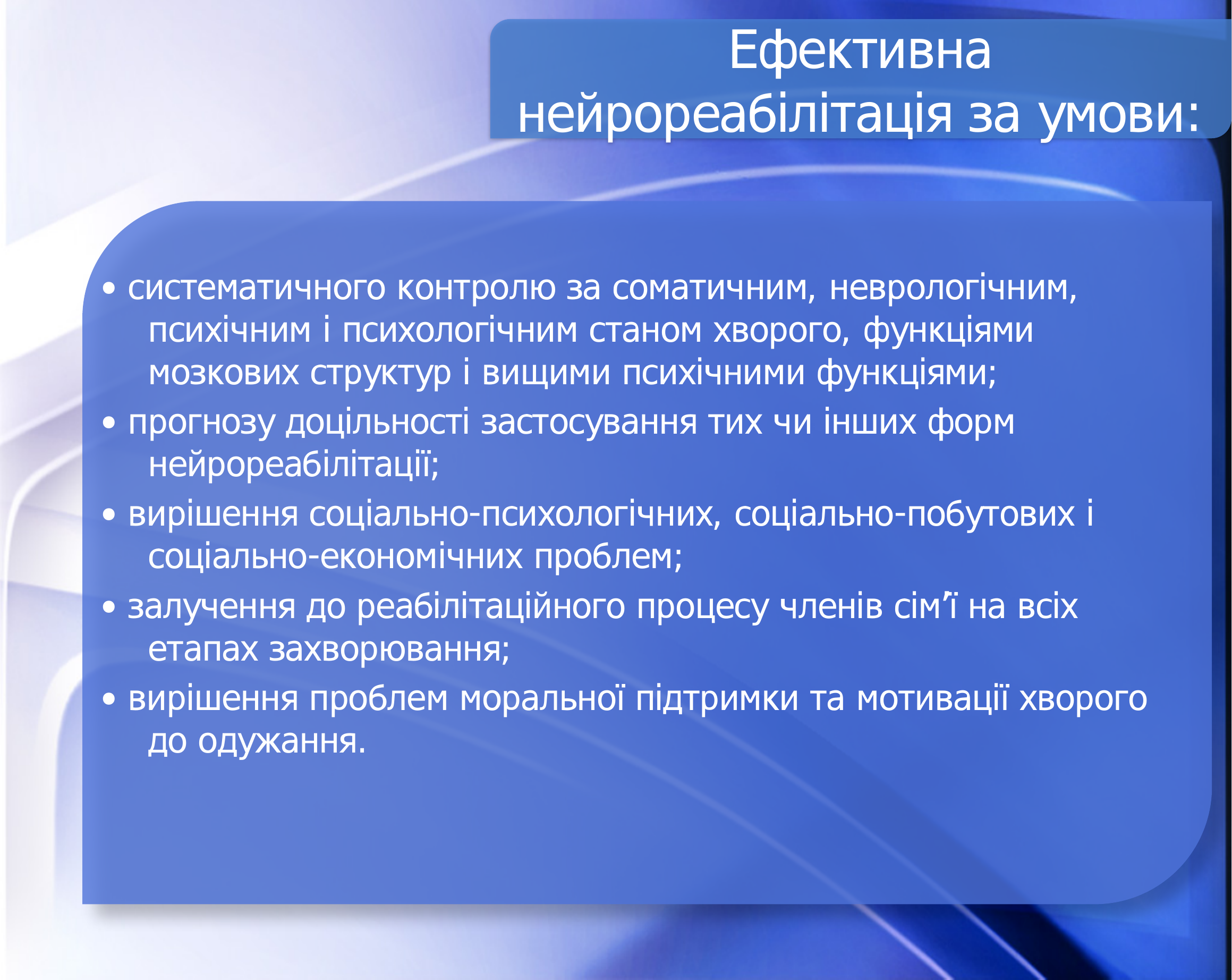

Ефективна нейрореабiлiтацiя за умови:

• систематичного контролю за соматичним, неврологiчним, психiчним i психологiчним станом хворого, функцiями мозкових структур i вищими психiчними функцiями;
• прогнозу доцiльностi застосування тих чи iнших форм нейрореабiлiтацiї;
• вирiшення соцiально-психологiчних, соцiально-побутових i соцiально-економiчних проблем;
• залучення до реабiлiтацiйного процесу членiв сiм’ї на всiх етапах захворювання;
• вирiшення проблем моральної пiдтримки та мотивацiї хворого до одужання.